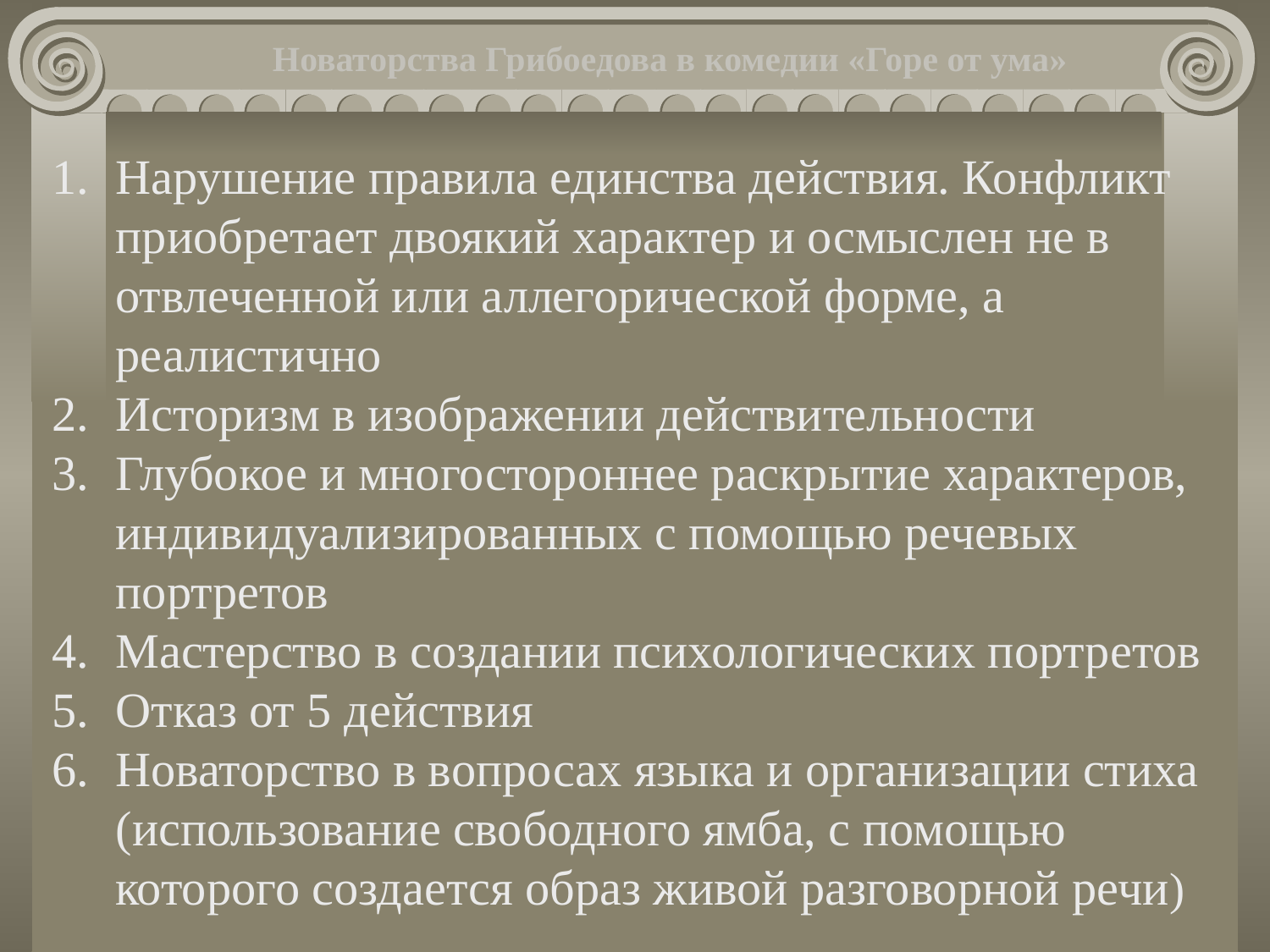

Новаторства Грибоедова в комедии «Горе от ума»
Нарушение правила единства действия. Конфликт приобретает двоякий характер и осмыслен не в отвлеченной или аллегорической форме, а реалистично
Историзм в изображении действительности
Глубокое и многостороннее раскрытие характеров, индивидуализированных с помощью речевых портретов
Мастерство в создании психологических портретов
Отказ от 5 действия
Новаторство в вопросах языка и организации стиха (использование свободного ямба, с помощью которого создается образ живой разговорной речи)